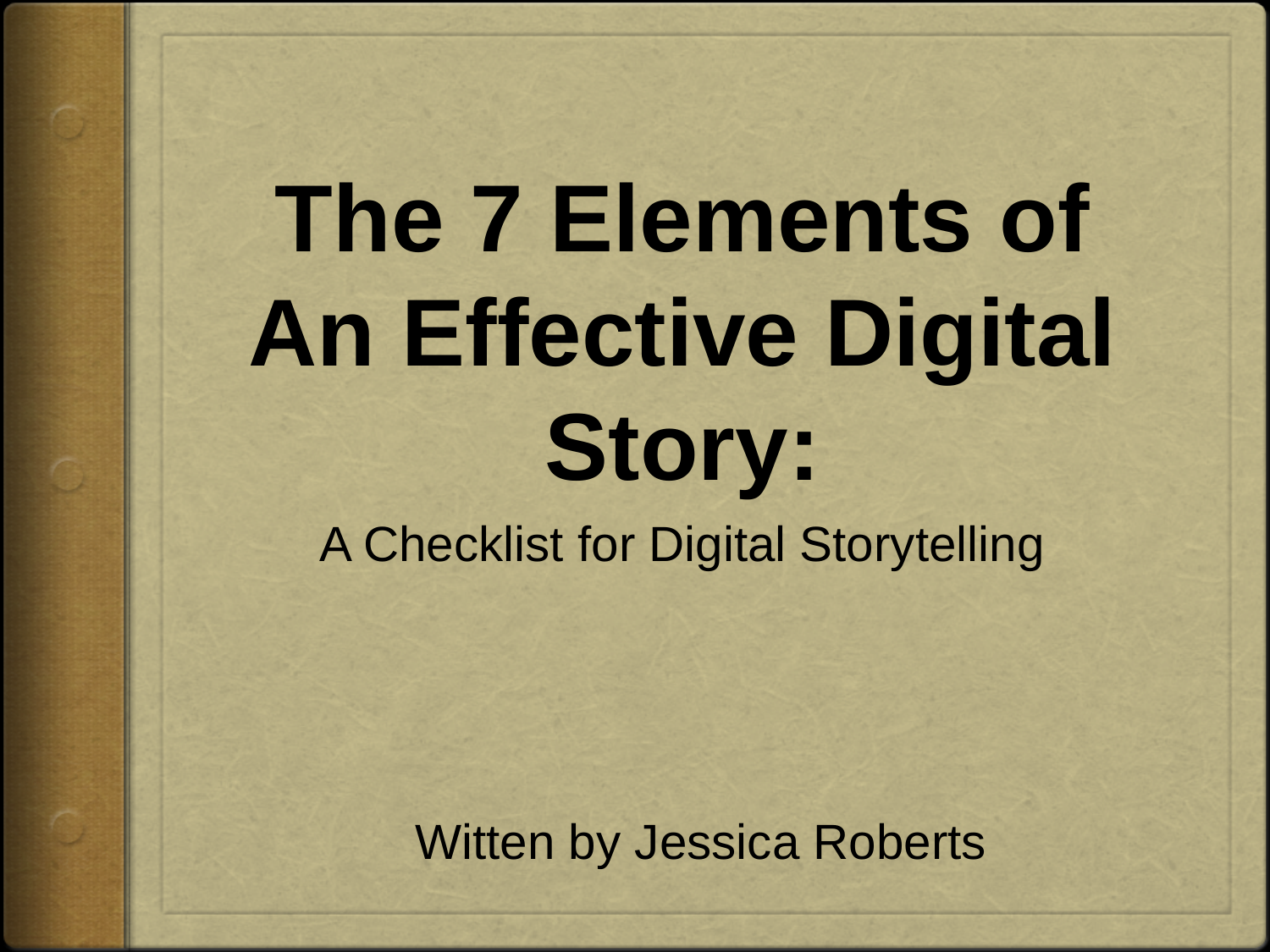

# The 7 Elements of An Effective Digital Story:
A Checklist for Digital Storytelling
Witten by Jessica Roberts